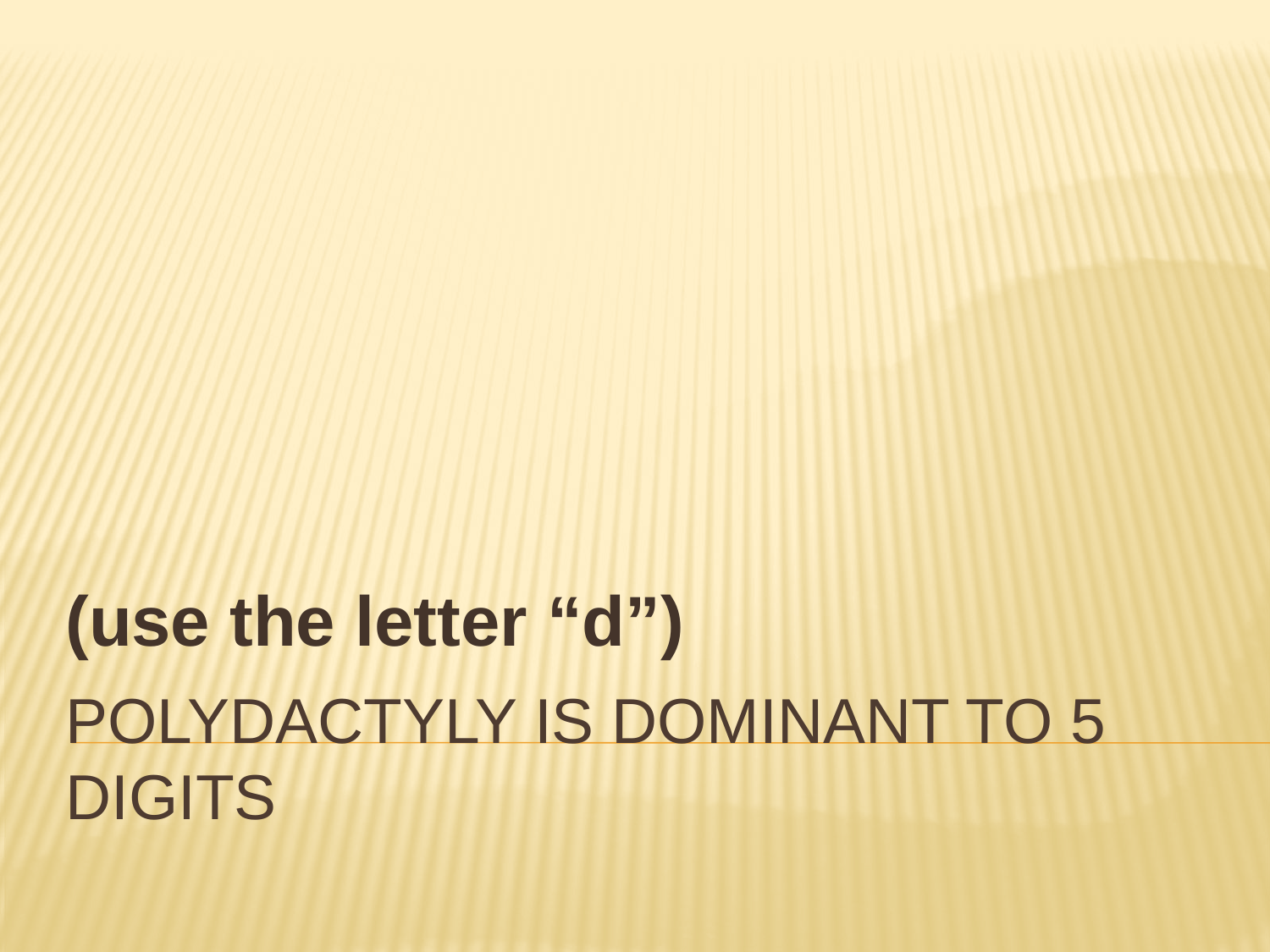

(use the letter “d”)
# Polydactyly is dominant to 5 digits